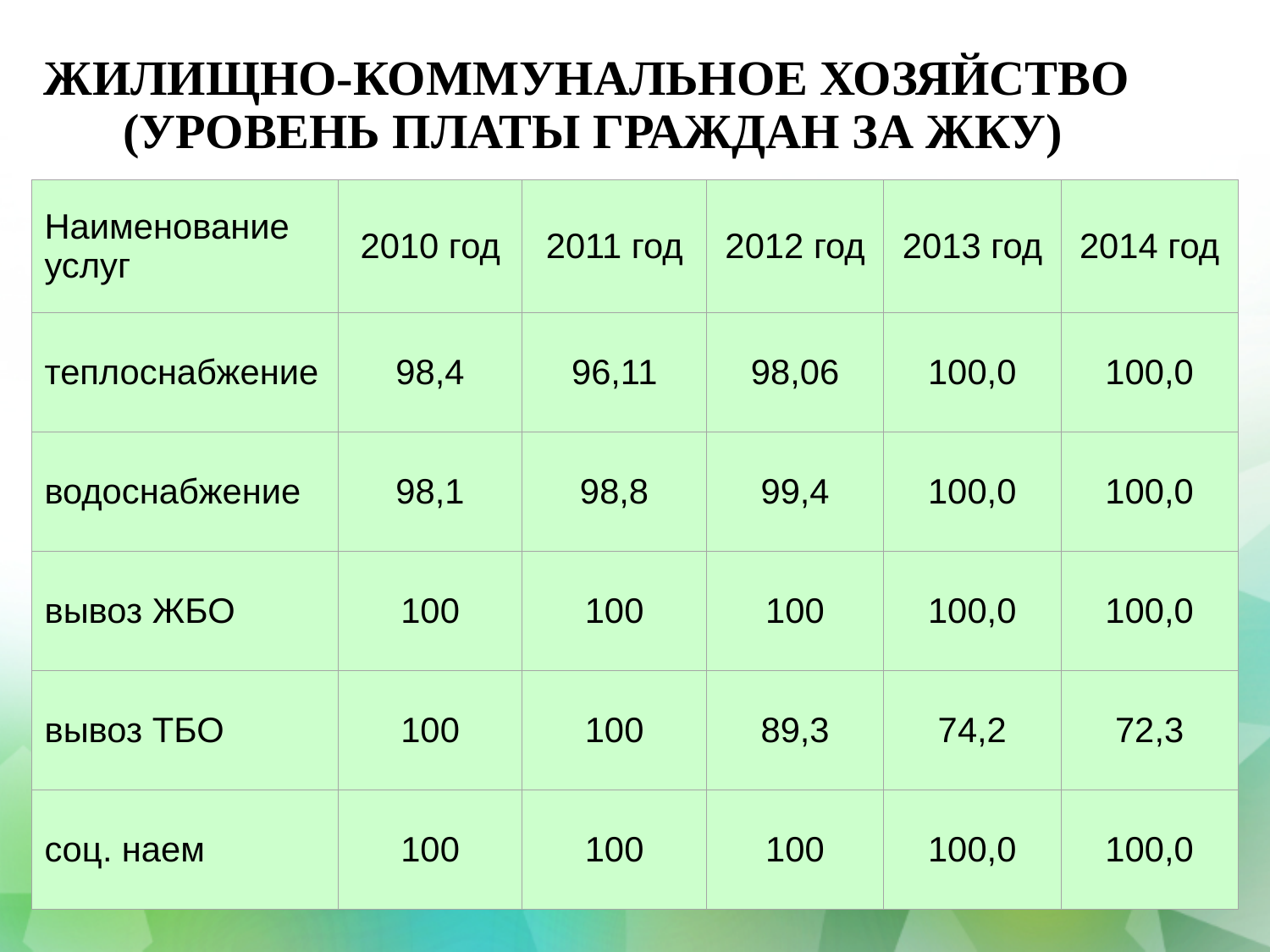

Жилищно-коммунальное хозяйство
(уровень платы граждан за ЖКУ)
| Наименование услуг | 2010 год | 2011 год | 2012 год | 2013 год | 2014 год |
| --- | --- | --- | --- | --- | --- |
| теплоснабжение | 98,4 | 96,11 | 98,06 | 100,0 | 100,0 |
| водоснабжение | 98,1 | 98,8 | 99,4 | 100,0 | 100,0 |
| вывоз ЖБО | 100 | 100 | 100 | 100,0 | 100,0 |
| вывоз ТБО | 100 | 100 | 89,3 | 74,2 | 72,3 |
| соц. наем | 100 | 100 | 100 | 100,0 | 100,0 |